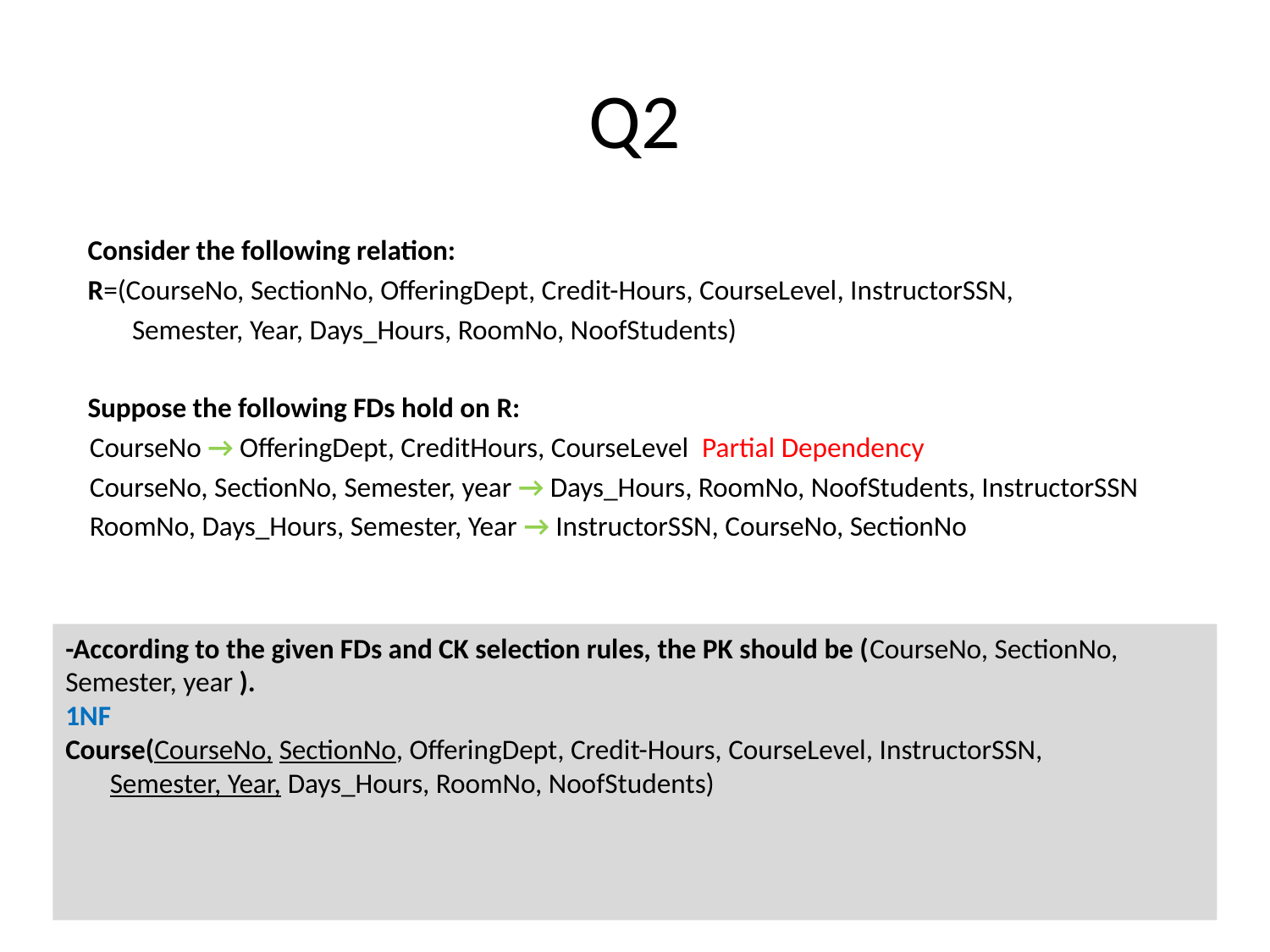

# Q2
Consider the following relation:
R=(CourseNo, SectionNo, OfferingDept, Credit-Hours, CourseLevel, InstructorSSN,
       Semester, Year, Days_Hours, RoomNo, NoofStudents)

Suppose the following FDs hold on R:
CourseNo → OfferingDept, CreditHours, CourseLevel  Partial Dependency
CourseNo, SectionNo, Semester, year → Days_Hours, RoomNo, NoofStudents, InstructorSSN
RoomNo, Days_Hours, Semester, Year → InstructorSSN, CourseNo, SectionNo

-According to the given FDs and CK selection rules, the PK should be (CourseNo, SectionNo, Semester, year ).
1NF
Course(CourseNo, SectionNo, OfferingDept, Credit-Hours, CourseLevel, InstructorSSN,
       Semester, Year, Days_Hours, RoomNo, NoofStudents)